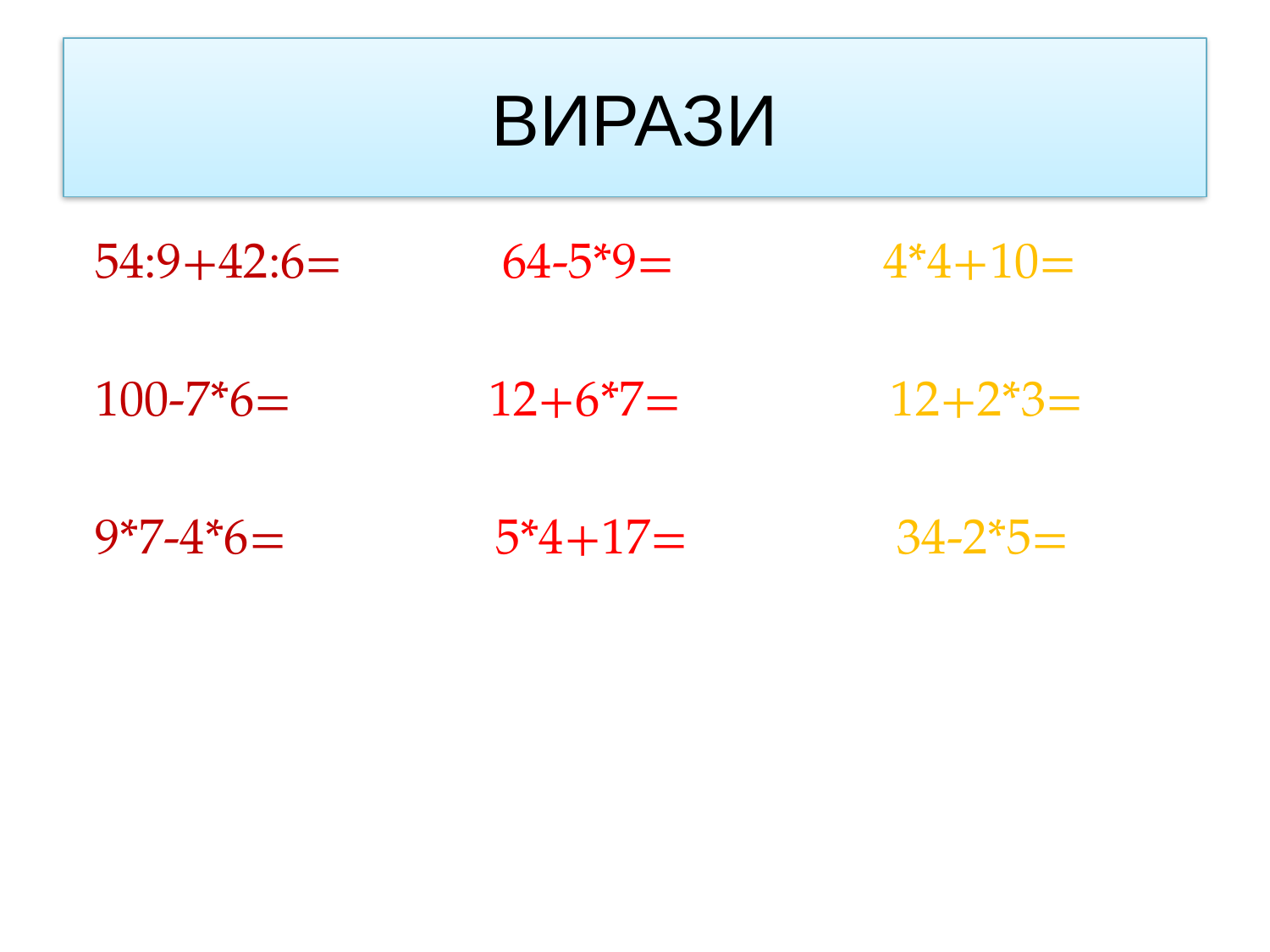

# ВИРАЗИ
54:9+42:6=             64-5*9=                 4*4+10=

100-7*6=                12+6*7=                 12+2*3=

9*7-4*6=                 5*4+17=                 34-2*5=